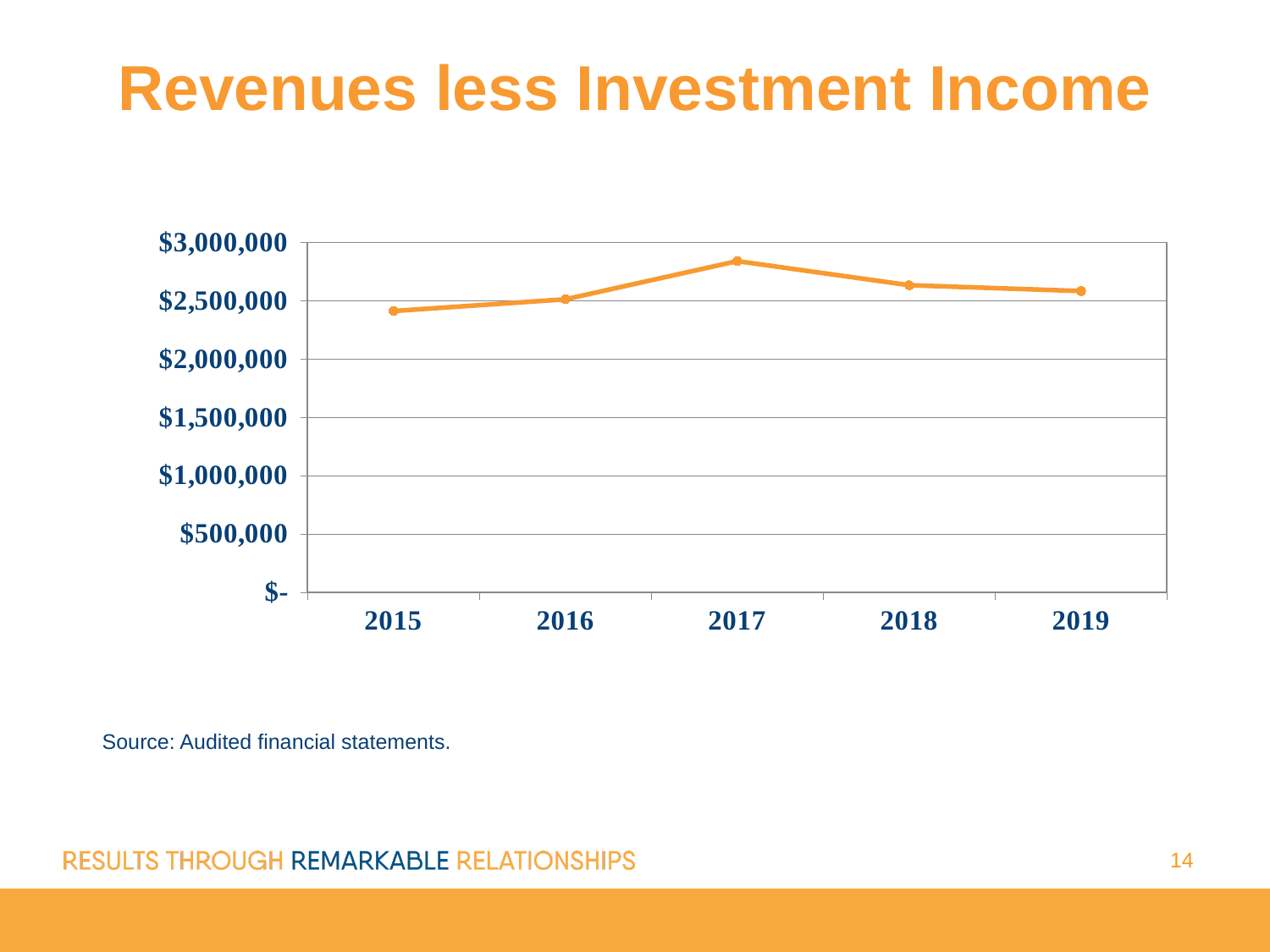

Revenues less Investment Income

### Chart

| Category | Revenues |
|---|---|
| 2015 | 2410797.0 |
| 2016 | 2511393.0 |
| 2017 | 2838711.0 |
| 2018 | 2632226.0 |
| 2019 | 2582058.0 |
Source: Audited financial statements.
14